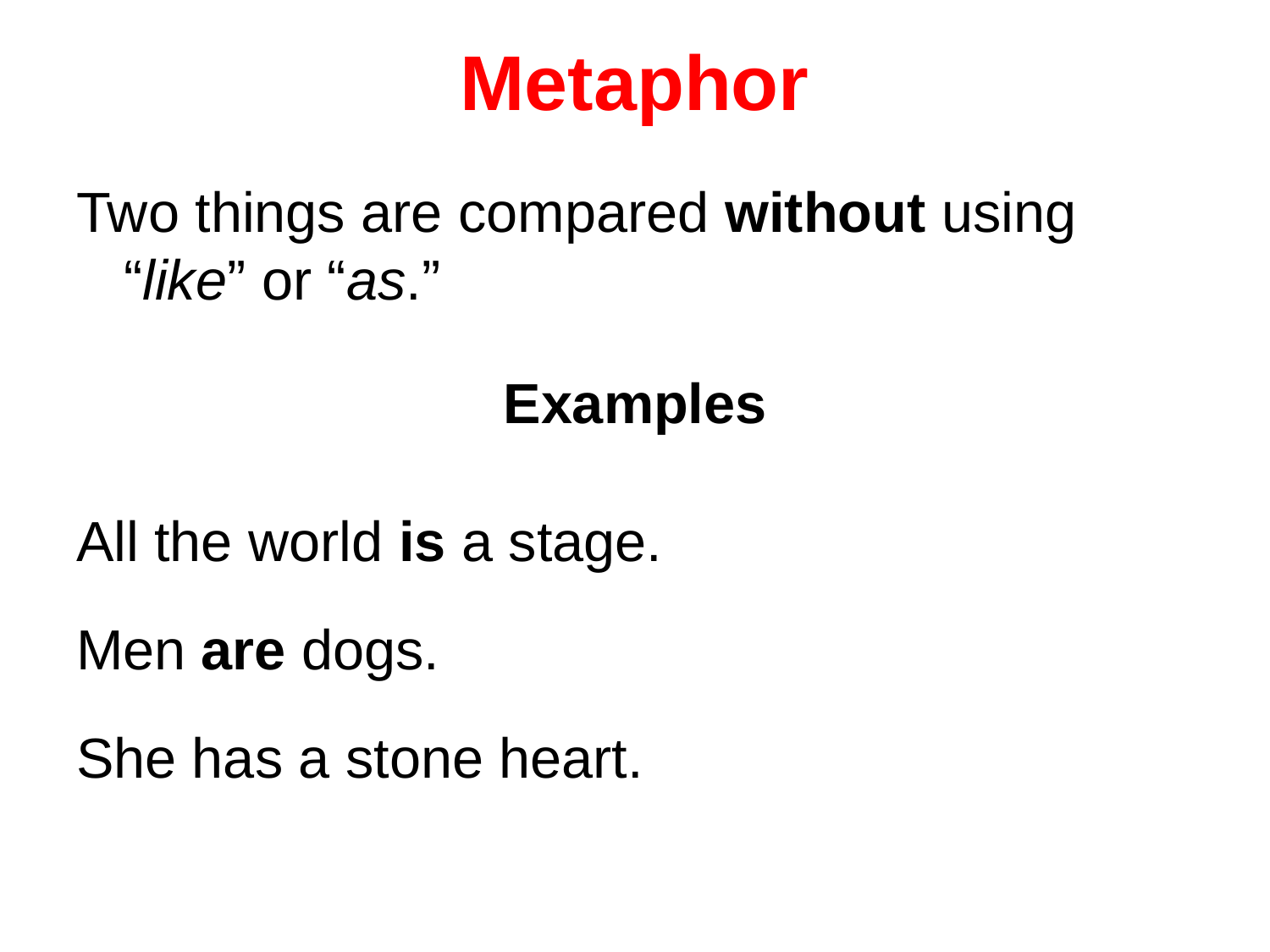

# Metaphor
Two things are compared without using “like” or “as.”

Examples

All the world is a stage.

Men are dogs.

She has a stone heart.